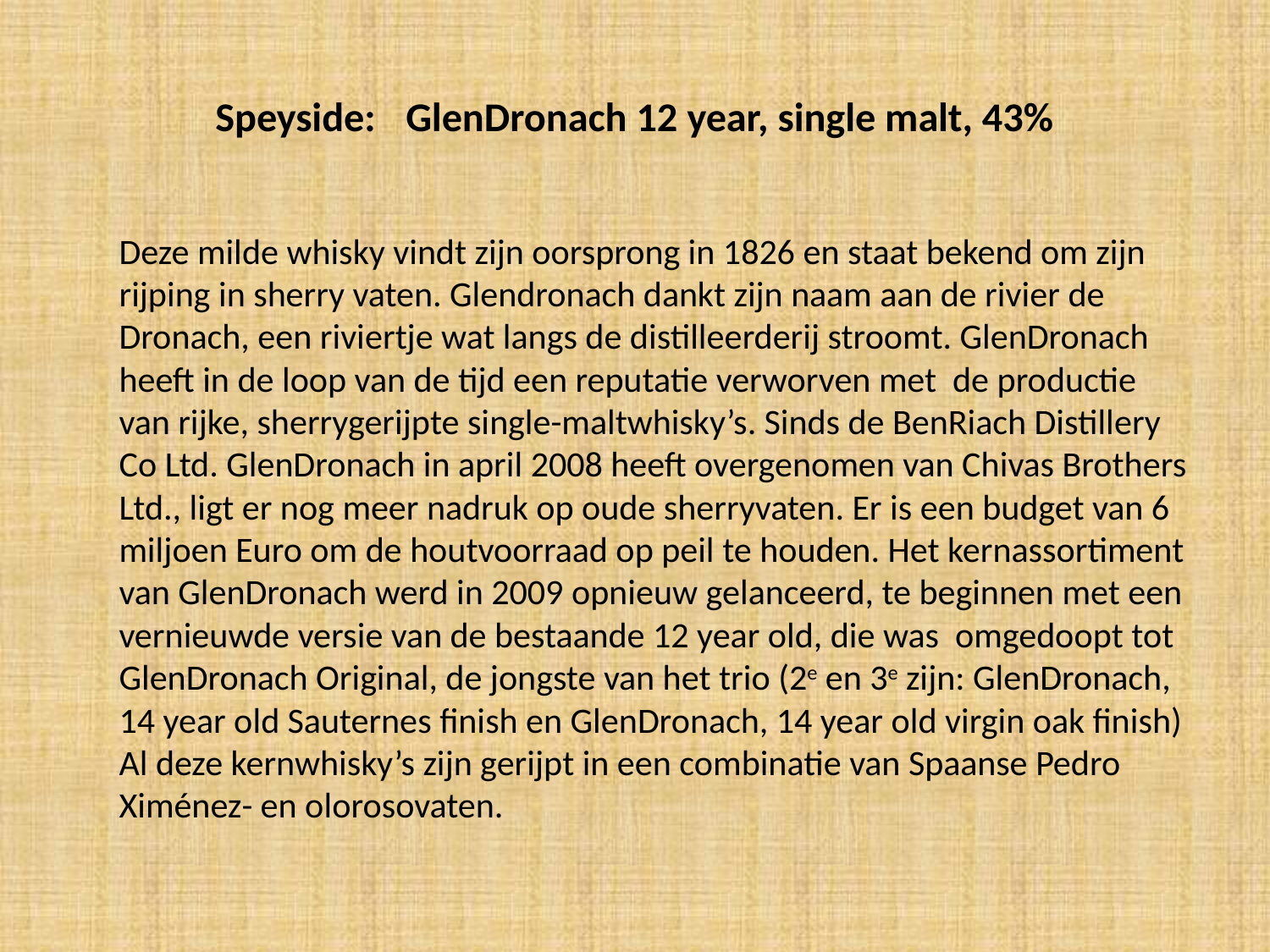

# Speyside:	GlenDronach 12 year, single malt, 43%
	Deze milde whisky vindt zijn oorsprong in 1826 en staat bekend om zijn rijping in sherry vaten. Glendronach dankt zijn naam aan de rivier de Dronach, een riviertje wat langs de distilleerderij stroomt. GlenDronach heeft in de loop van de tijd een reputatie verworven met  de productie van rijke, sherrygerijpte single-maltwhisky’s. Sinds de BenRiach Distillery Co Ltd. GlenDronach in april 2008 heeft overgenomen van Chivas Brothers Ltd., ligt er nog meer nadruk op oude sherryvaten. Er is een budget van 6 miljoen Euro om de houtvoorraad op peil te houden. Het kernassortiment van GlenDronach werd in 2009 opnieuw gelanceerd, te beginnen met een vernieuwde versie van de bestaande 12 year old, die was  omgedoopt tot GlenDronach Original, de jongste van het trio (2e en 3e zijn: GlenDronach, 14 year old Sauternes finish en GlenDronach, 14 year old virgin oak finish) Al deze kernwhisky’s zijn gerijpt in een combinatie van Spaanse Pedro Ximénez- en olorosovaten.